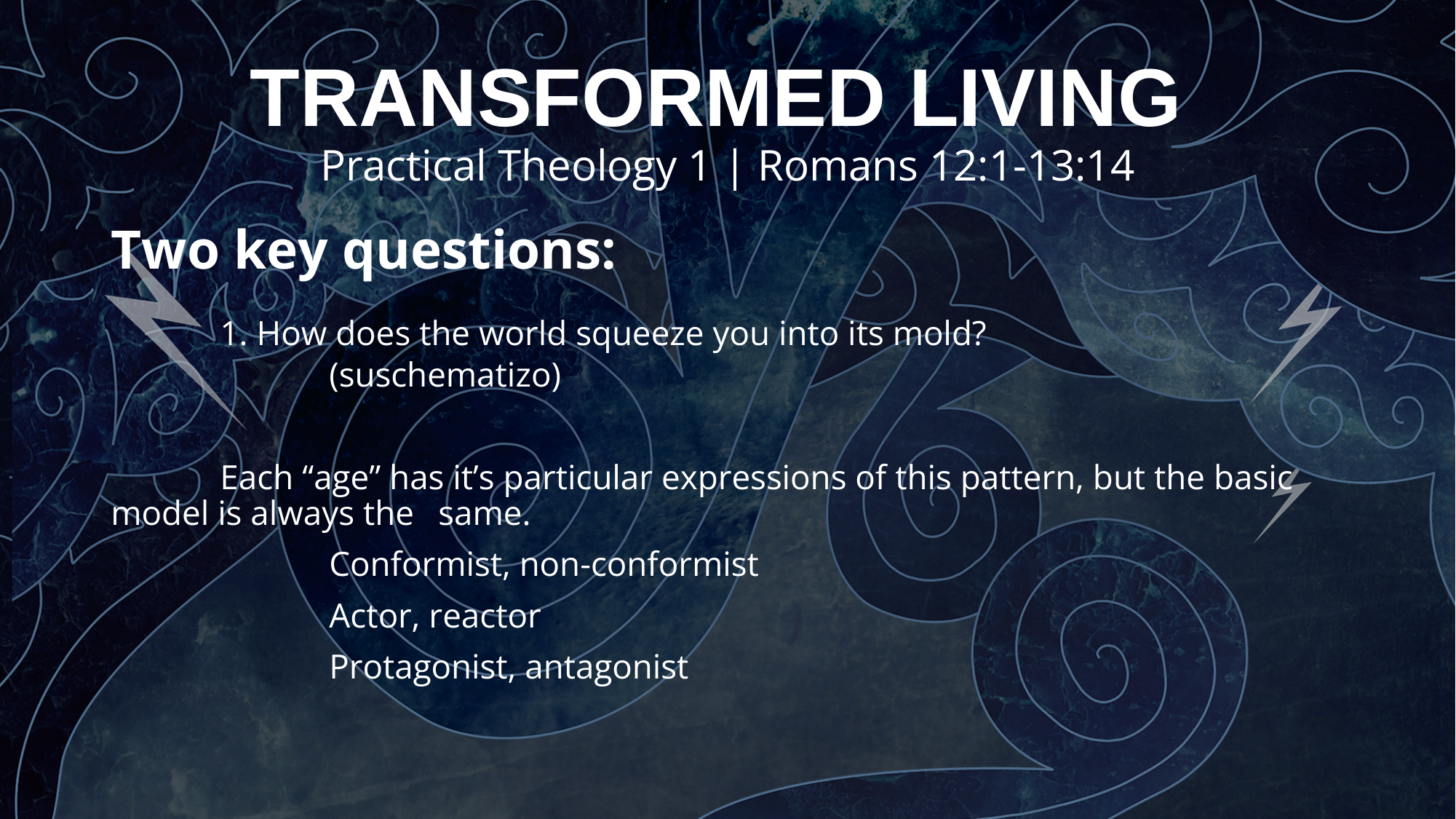

# TRANSFORMED LIVING Practical Theology 1 | Romans 12:1-13:14
Two key questions:
 	1. How does the world squeeze you into its mold? 					(suschematizo)

	Each “age” has it’s particular expressions of this pattern, but the basic model is always the 	same.
		Conformist, non-conformist
		Actor, reactor
		Protagonist, antagonist